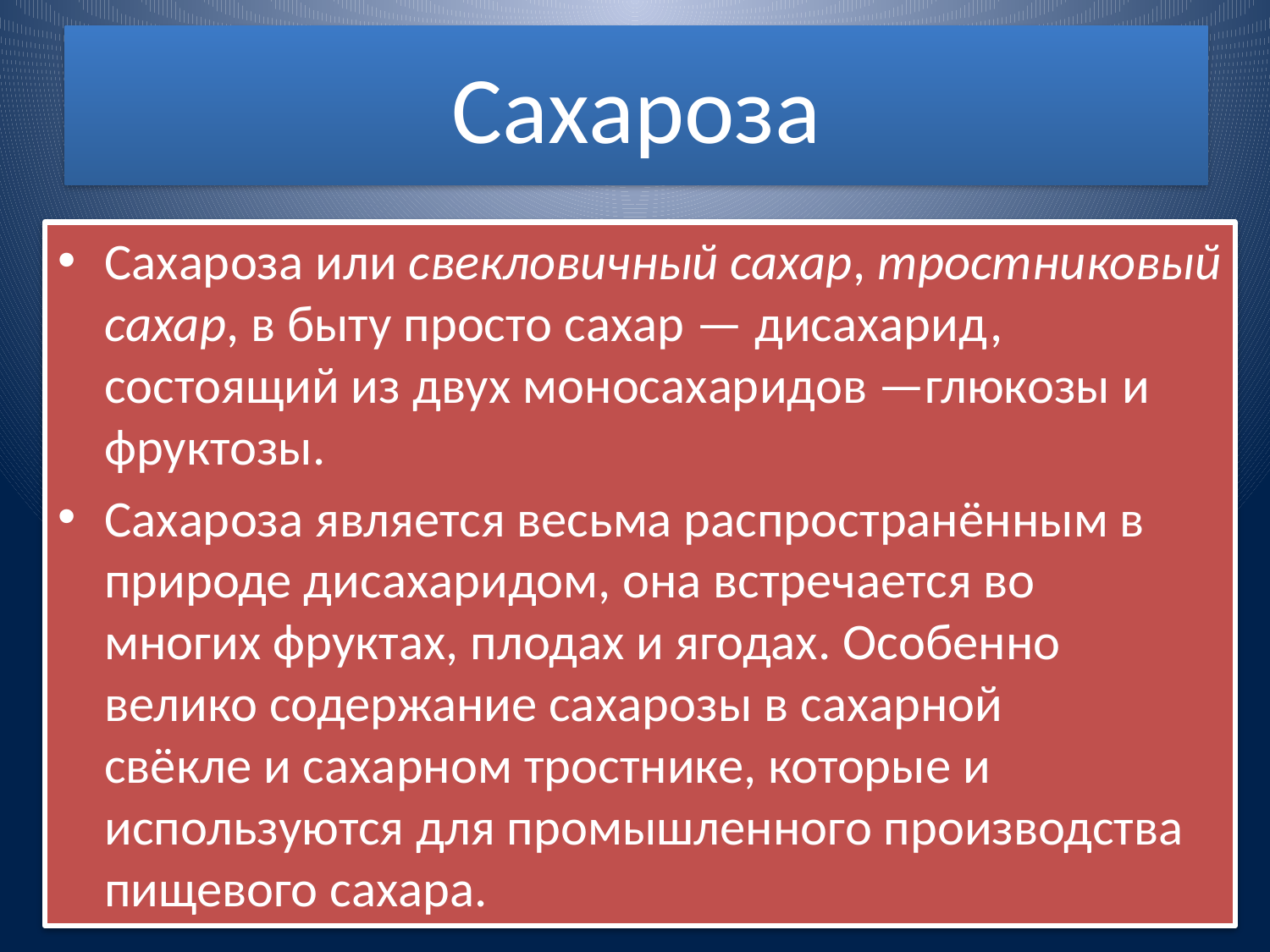

# Сахароза
Сахароза или свекловичный сахар, тростниковый сахар, в быту просто сахар — дисахарид, состоящий из двух моносахаридов —глюкозы и фруктозы.
Сахароза является весьма распространённым в природе дисахаридом, она встречается во многих фруктах, плодах и ягодах. Особенно велико содержание сахарозы в сахарной свёкле и сахарном тростнике, которые и используются для промышленного производства пищевого сахара.